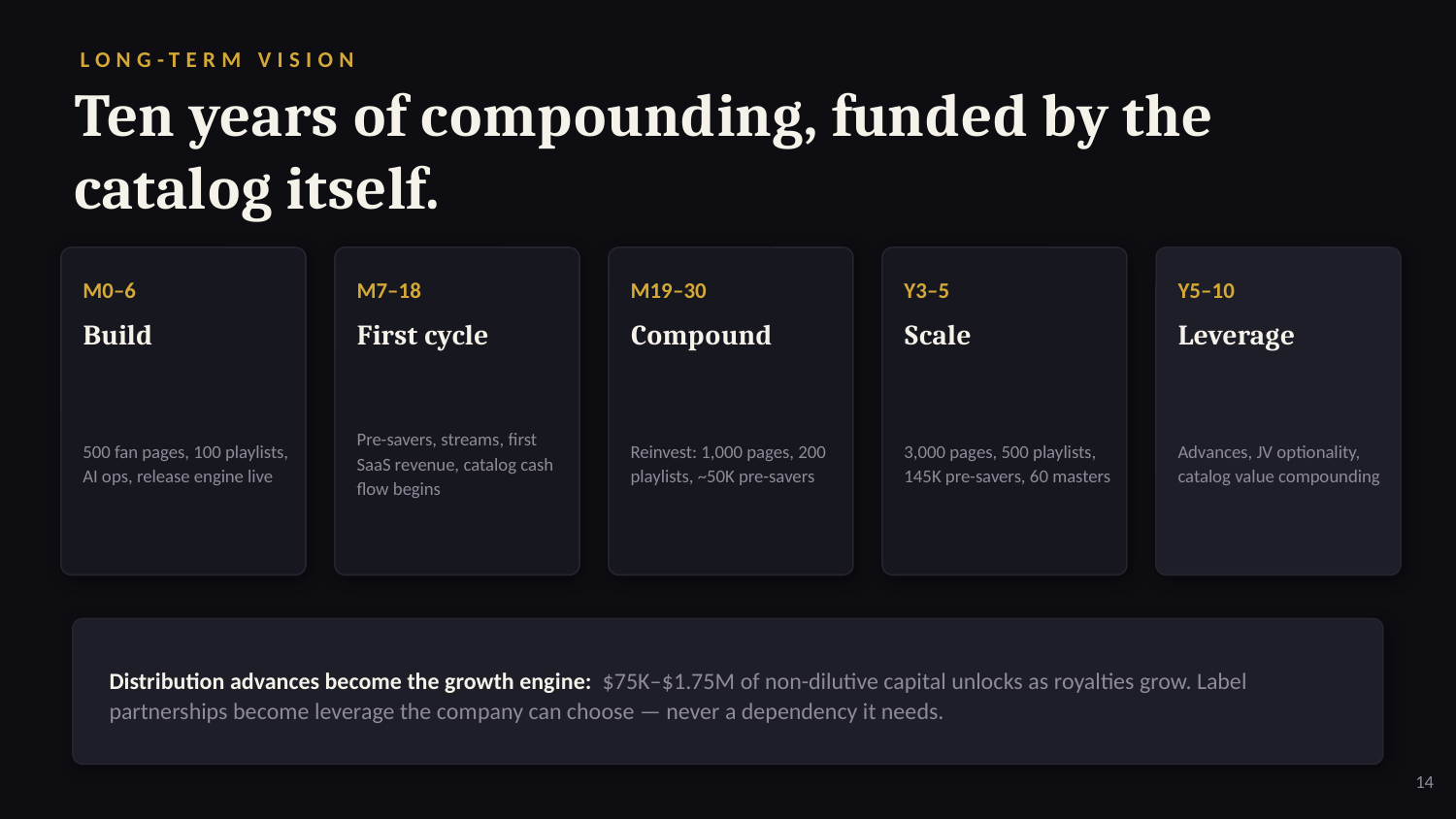

LONG-TERM VISION
Ten years of compounding, funded by the catalog itself.

M0–6
M7–18
M19–30
Y3–5
Y5–10
Build
First cycle
Compound
Scale
Leverage
500 fan pages, 100 playlists, AI ops, release engine live
Pre-savers, streams, first SaaS revenue, catalog cash flow begins
Reinvest: 1,000 pages, 200 playlists, ~50K pre-savers
3,000 pages, 500 playlists, 145K pre-savers, 60 masters
Advances, JV optionality, catalog value compounding

Distribution advances become the growth engine:  $75K–$1.75M of non-dilutive capital unlocks as royalties grow. Label partnerships become leverage the company can choose — never a dependency it needs.
14